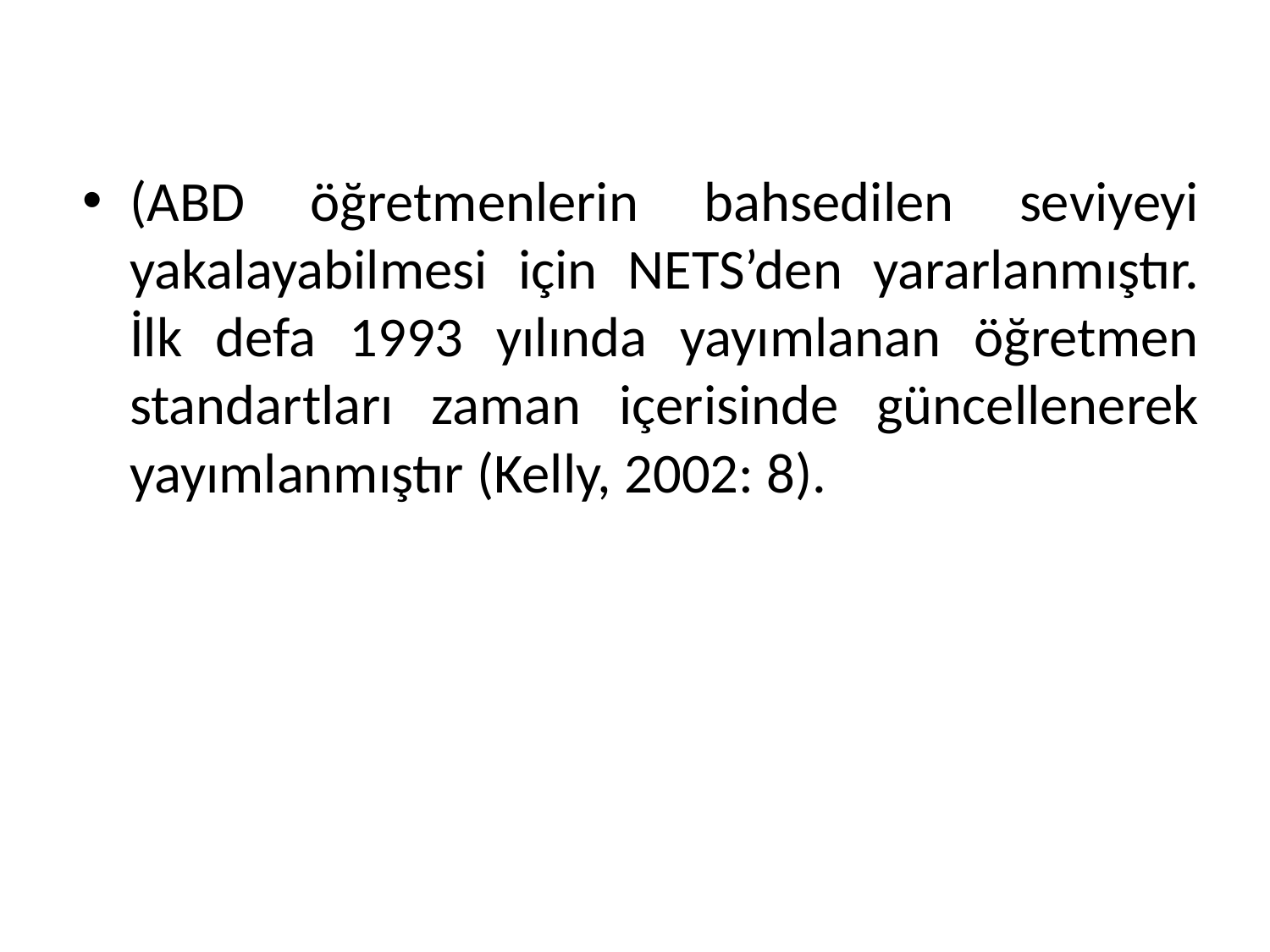

(ABD öğretmenlerin bahsedilen seviyeyi yakalayabilmesi için NETS’den yararlanmıştır. İlk defa 1993 yılında yayımlanan öğretmen standartları zaman içerisinde güncellenerek yayımlanmıştır (Kelly, 2002: 8).